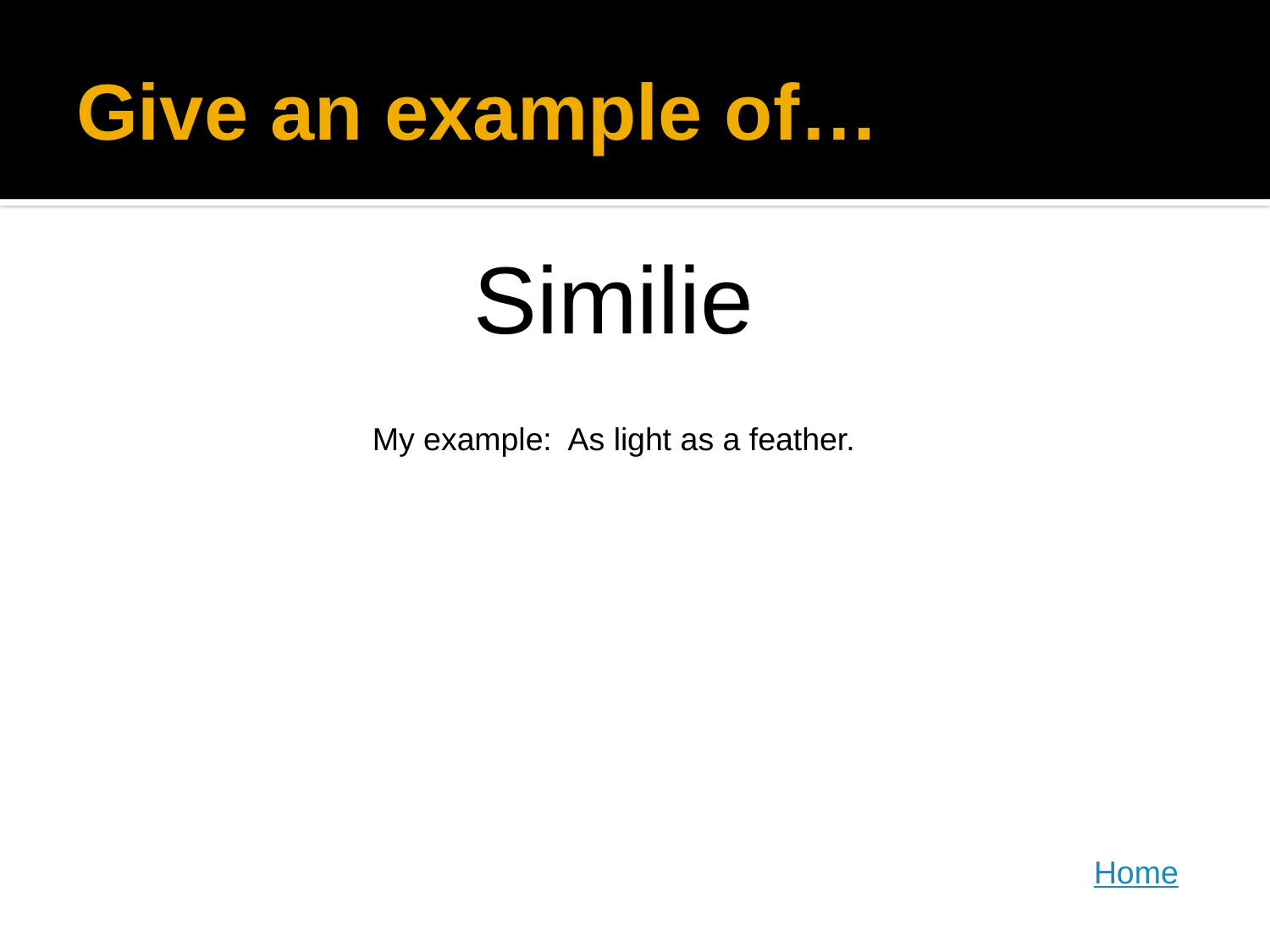

# Give an example of…
Similie
My example:  As light as a feather.
Home